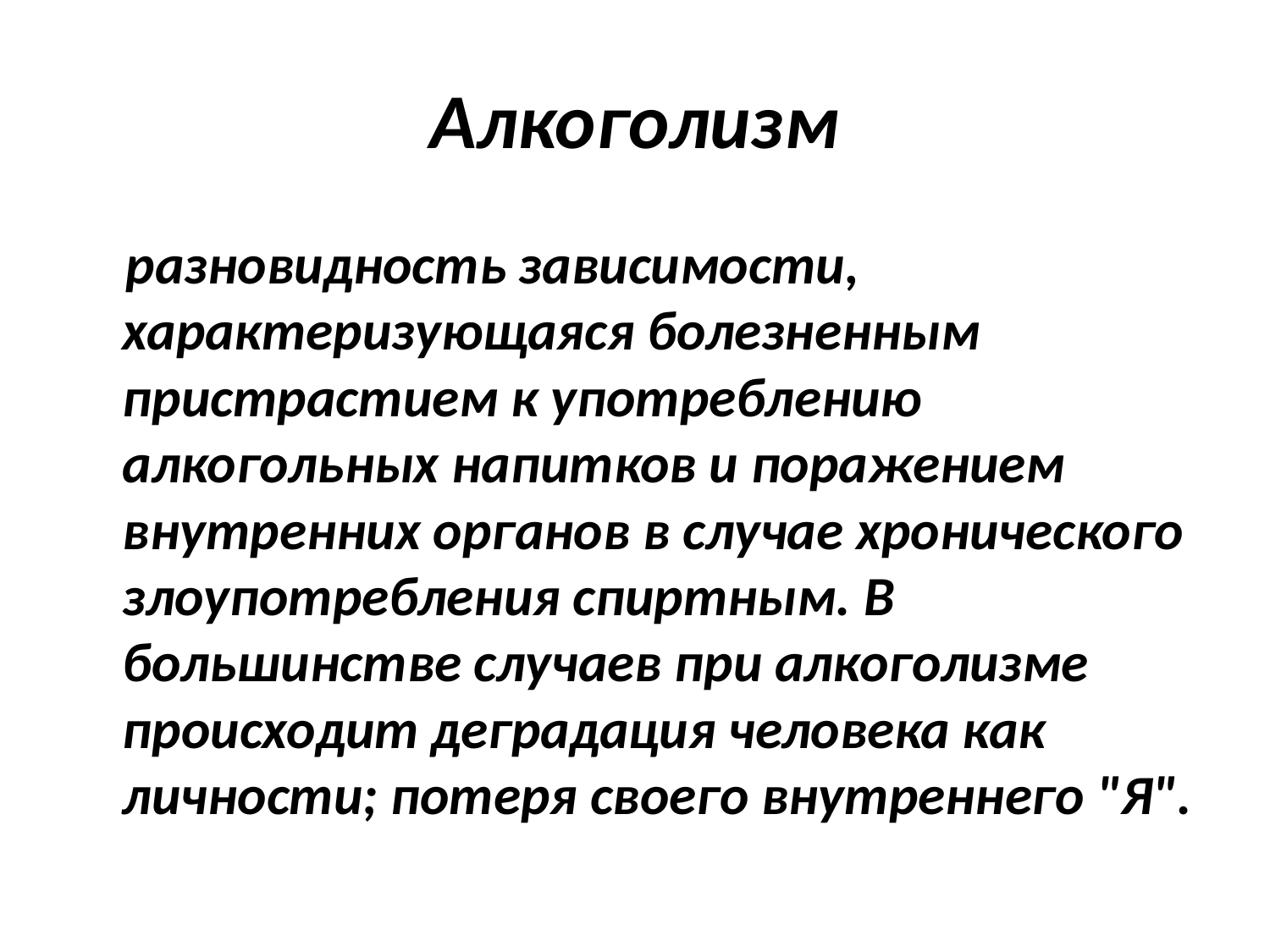

# Алкоголизм
    разновидность зависимости, характеризующаяся болезненным пристрастием к употреблению алкогольных напитков и поражением внутренних органов в случае хронического злоупотребления спиртным. В большинстве случаев при алкоголизме происходит деградация человека как личности; потеря своего внутреннего "Я".